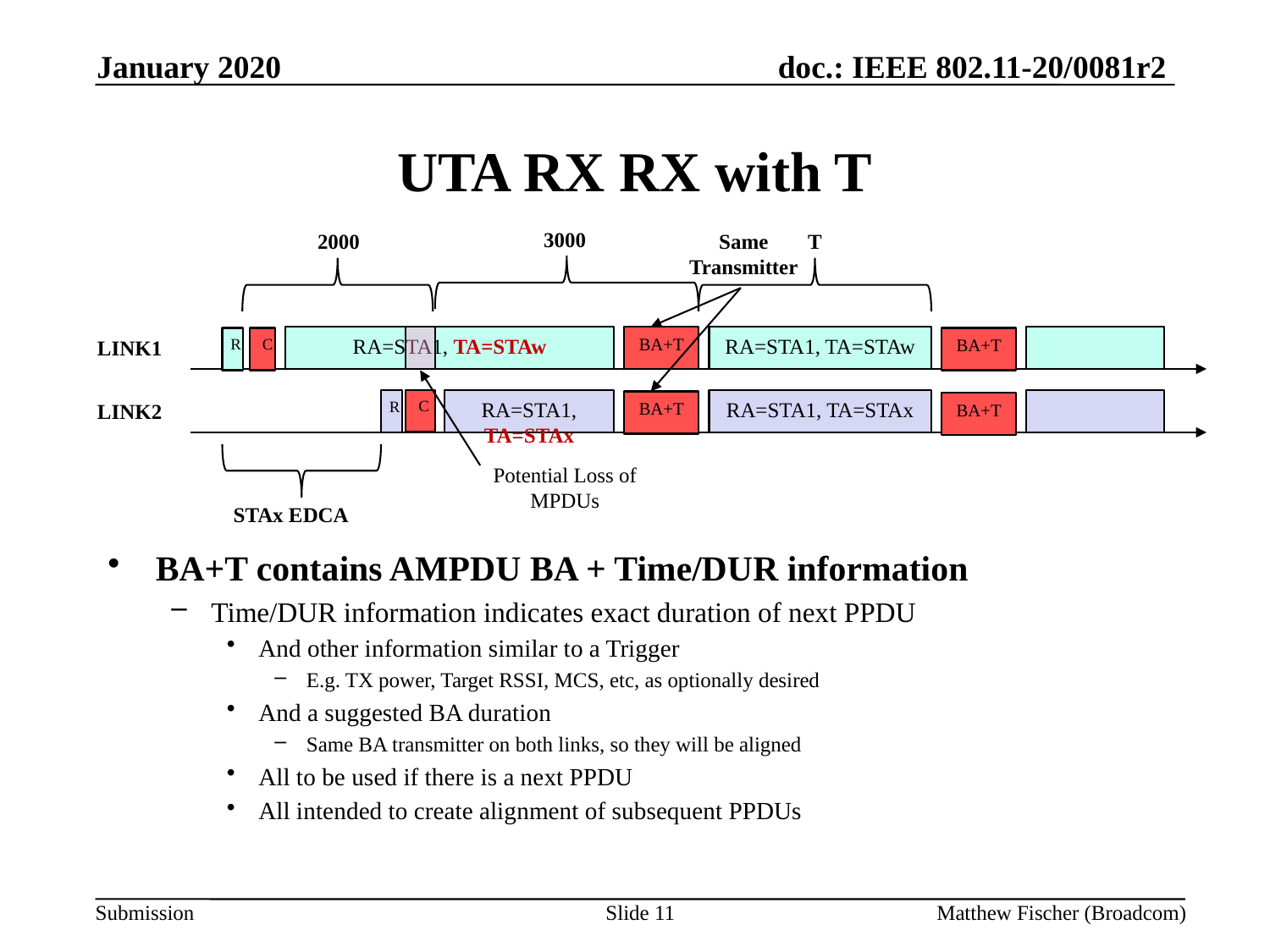

January 2020
# UTA RX RX with T

3000
2000
Same Transmitter
T
RA=STA1, TA=STAw

BA+T
RA=STA1, TA=STAw

LINK1
R
C
BA+T
C
R
RA=STA1, TA=STAx
RA=STA1, TA=STAx

LINK2
BA+T
BA+T
Potential Loss of MPDUs
STAx EDCA
BA+T contains AMPDU BA + Time/DUR information
Time/DUR information indicates exact duration of next PPDU
And other information similar to a Trigger
E.g. TX power, Target RSSI, MCS, etc, as optionally desired
And a suggested BA duration
Same BA transmitter on both links, so they will be aligned
All to be used if there is a next PPDU
All intended to create alignment of subsequent PPDUs
Slide 11
Matthew Fischer (Broadcom)